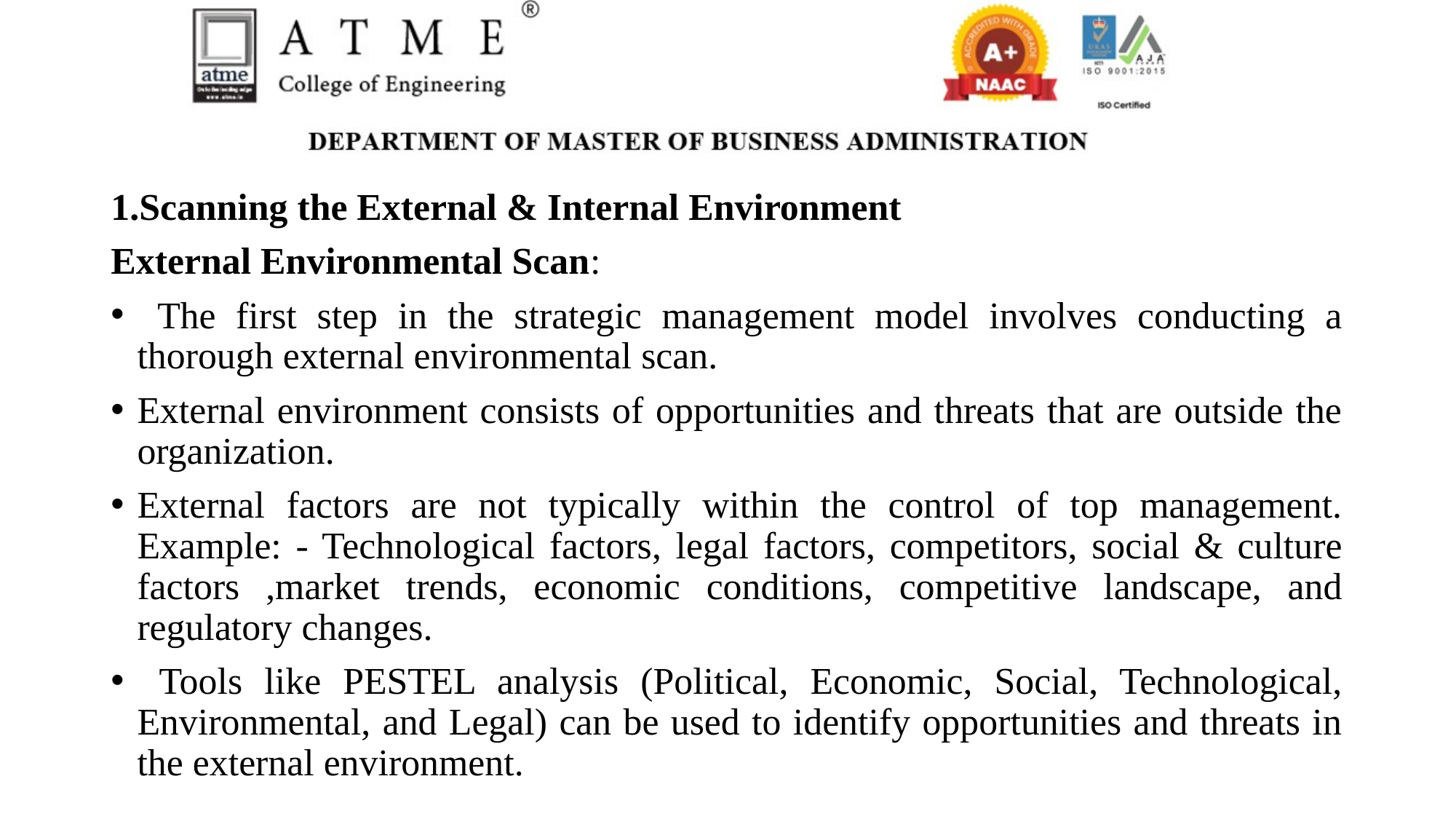

1.Scanning the External & Internal Environment
External Environmental Scan:
 The first step in the strategic management model involves conducting a thorough external environmental scan.
External environment consists of opportunities and threats that are outside the organization.
External factors are not typically within the control of top management. Example: - Technological factors, legal factors, competitors, social & culture factors ,market trends, economic conditions, competitive landscape, and regulatory changes.
 Tools like PESTEL analysis (Political, Economic, Social, Technological, Environmental, and Legal) can be used to identify opportunities and threats in the external environment.